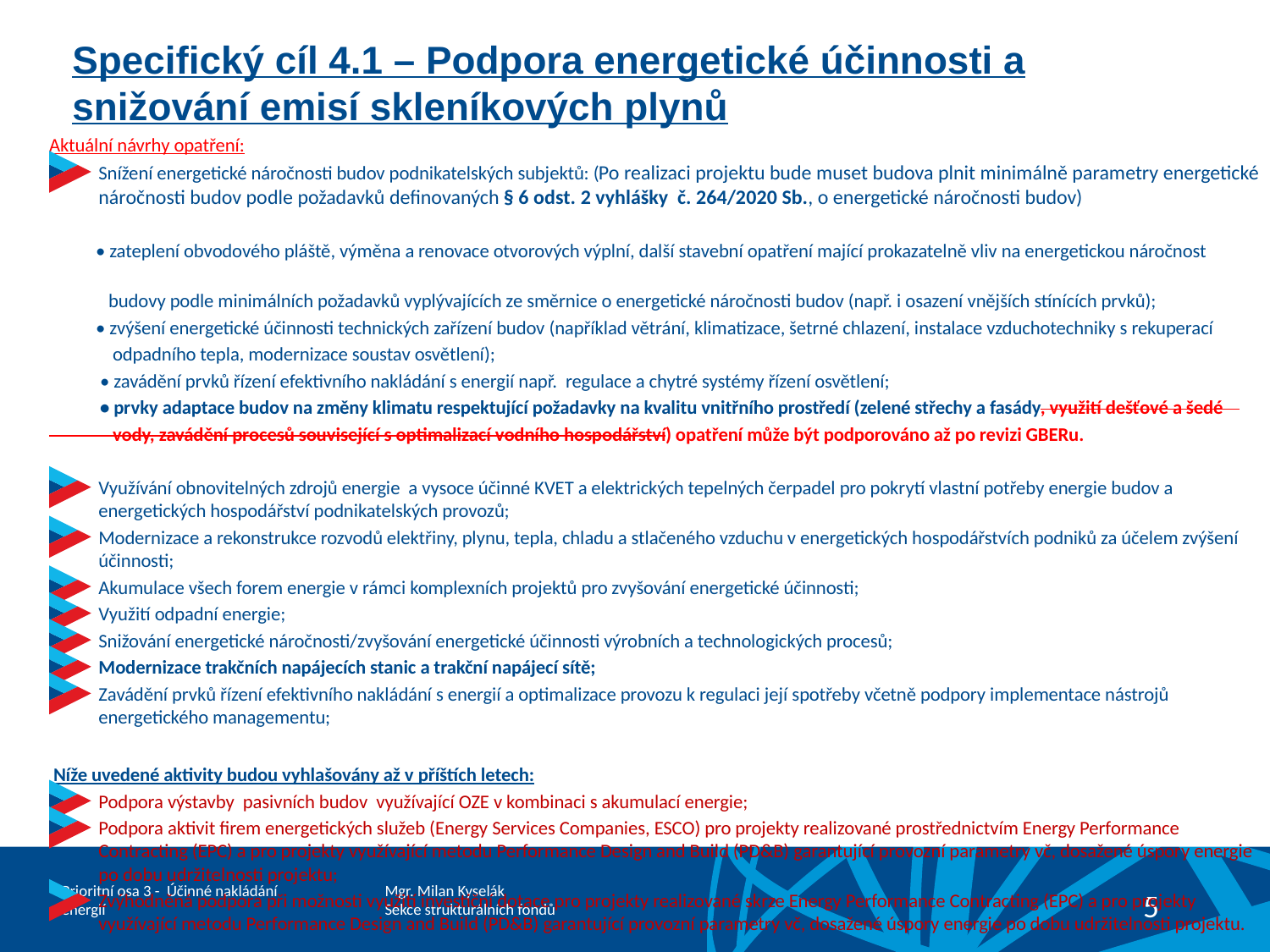

# Specifický cíl 4.1 – Podpora energetické účinnosti a snižování emisí skleníkových plynů
Aktuální návrhy opatření:
Snížení energetické náročnosti budov podnikatelských subjektů: (Po realizaci projektu bude muset budova plnit minimálně parametry energetické náročnosti budov podle požadavků definovaných § 6 odst. 2 vyhlášky  č. 264/2020 Sb., o energetické náročnosti budov)

           • zateplení obvodového pláště, výměna a renovace otvorových výplní, další stavební opatření mající prokazatelně vliv na energetickou náročnost
              budovy podle minimálních požadavků vyplývajících ze směrnice o energetické náročnosti budov (např. i osazení vnějších stínících prvků);
           • zvýšení energetické účinnosti technických zařízení budov (například větrání, klimatizace, šetrné chlazení, instalace vzduchotechniky s rekuperací
               odpadního tepla, modernizace soustav osvětlení);
            • zavádění prvků řízení efektivního nakládání s energií např.  regulace a chytré systémy řízení osvětlení;
            • prvky adaptace budov na změny klimatu respektující požadavky na kvalitu vnitřního prostředí (zelené střechy a fasády, využití dešťové a šedé
               vody, zavádění procesů související s optimalizací vodního hospodářství) opatření může být podporováno až po revizi GBERu.

Využívání obnovitelných zdrojů energie  a vysoce účinné KVET a elektrických tepelných čerpadel pro pokrytí vlastní potřeby energie budov a energetických hospodářství podnikatelských provozů;
Modernizace a rekonstrukce rozvodů elektřiny, plynu, tepla, chladu a stlačeného vzduchu v energetických hospodářstvích podniků za účelem zvýšení účinnosti;
Akumulace všech forem energie v rámci komplexních projektů pro zvyšování energetické účinnosti;
Využití odpadní energie;
Snižování energetické náročnosti/zvyšování energetické účinnosti výrobních a technologických procesů;
Modernizace trakčních napájecích stanic a trakční napájecí sítě;
Zavádění prvků řízení efektivního nakládání s energií a optimalizace provozu k regulaci její spotřeby včetně podpory implementace nástrojů energetického managementu;

 Níže uvedené aktivity budou vyhlašovány až v příštích letech:
Podpora výstavby  pasivních budov  využívající OZE v kombinaci s akumulací energie;
Podpora aktivit firem energetických služeb (Energy Services Companies, ESCO) pro projekty realizované prostřednictvím Energy Performance Contracting (EPC) a pro projekty využívající metodu Performance Design and Build (PD&B) garantující provozní parametry vč, dosažené úspory energie po dobu udržitelnosti projektu;
Zvýhodněná podpora při možnosti využití investiční dotace pro projekty realizované skrze Energy Performance Contracting (EPC) a pro projekty využívající metodu Performance Design and Build (PD&B) garantující provozní parametry vč, dosažené úspory energie po dobu udržitelnosti projektu.